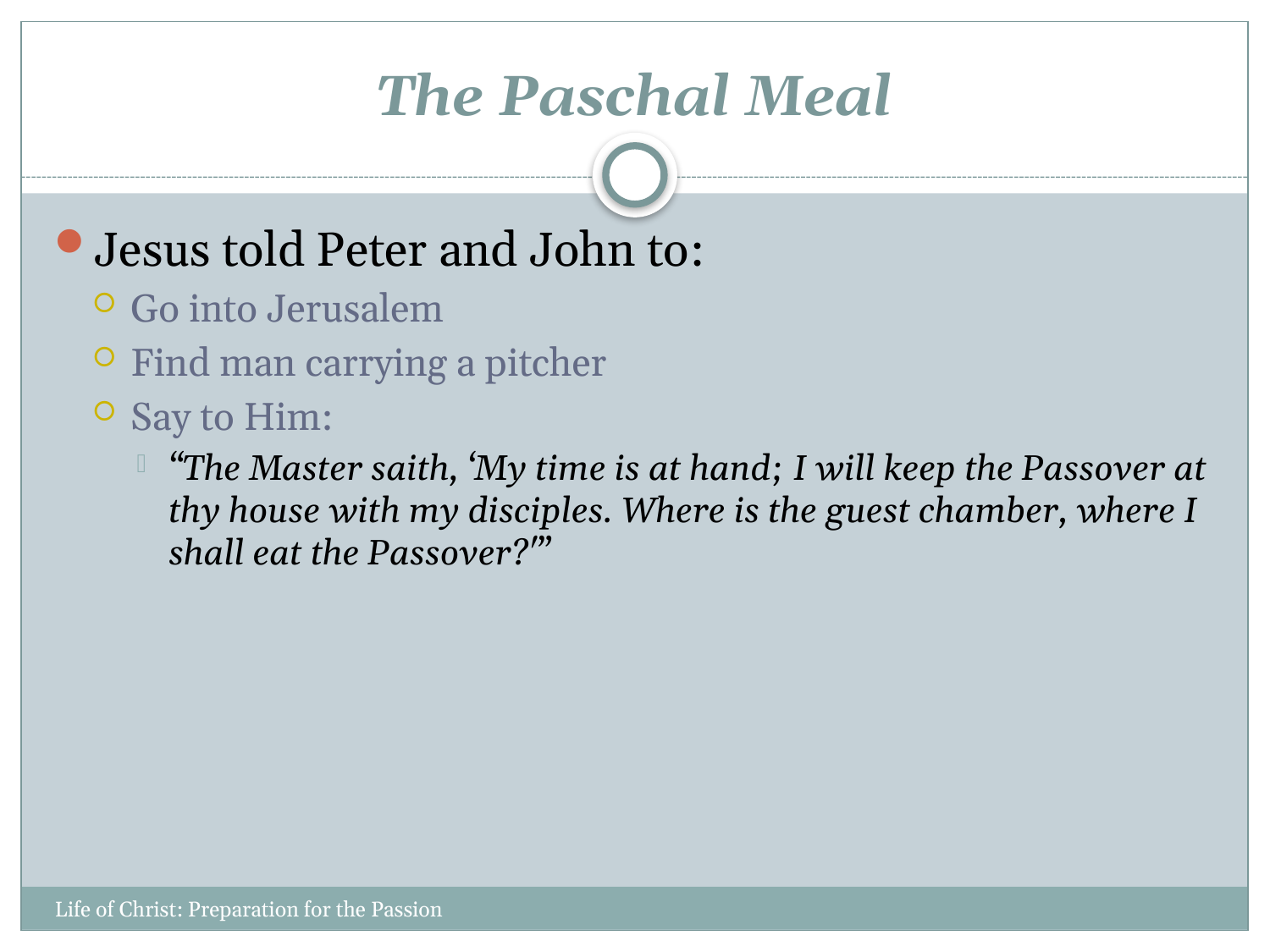

# The Paschal Meal
Jesus told Peter and John to:
Go into Jerusalem
Find man carrying a pitcher
Say to Him:
“The Master saith, ‘My time is at hand; I will keep the Passover at thy house with my disciples. Where is the guest chamber, where I shall eat the Passover?'”

Life of Christ: Preparation for the Passion